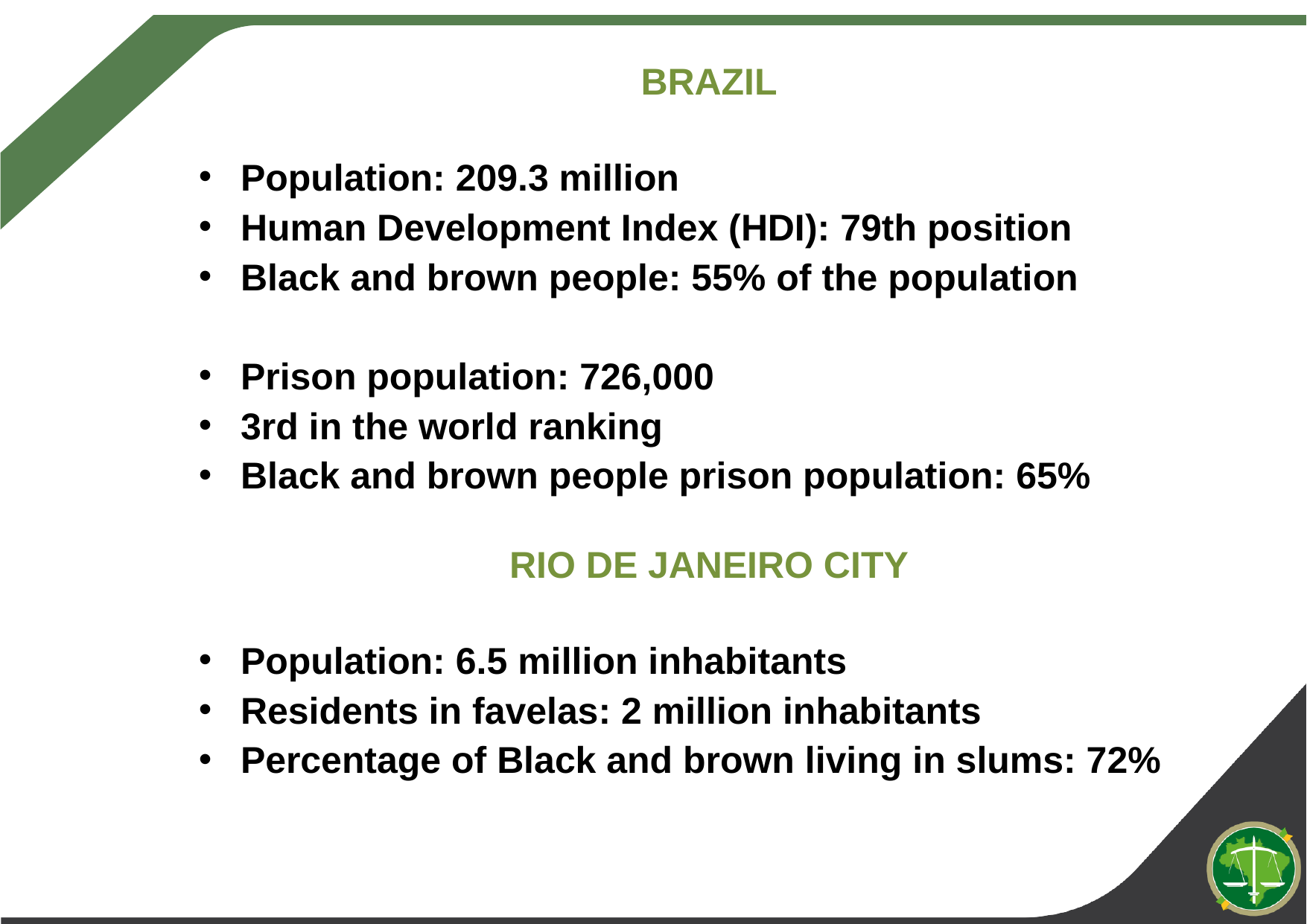

BRAZIL

Population: 209.3 million
Human Development Index (HDI): 79th position
Black and brown people: 55% of the population

Prison population: 726,000
3rd in the world ranking
Black and brown people prison population: 65%

RIO DE JANEIRO CITY

Population: 6.5 million inhabitants
Residents in favelas: 2 million inhabitants
Percentage of Black and brown living in slums: 72%